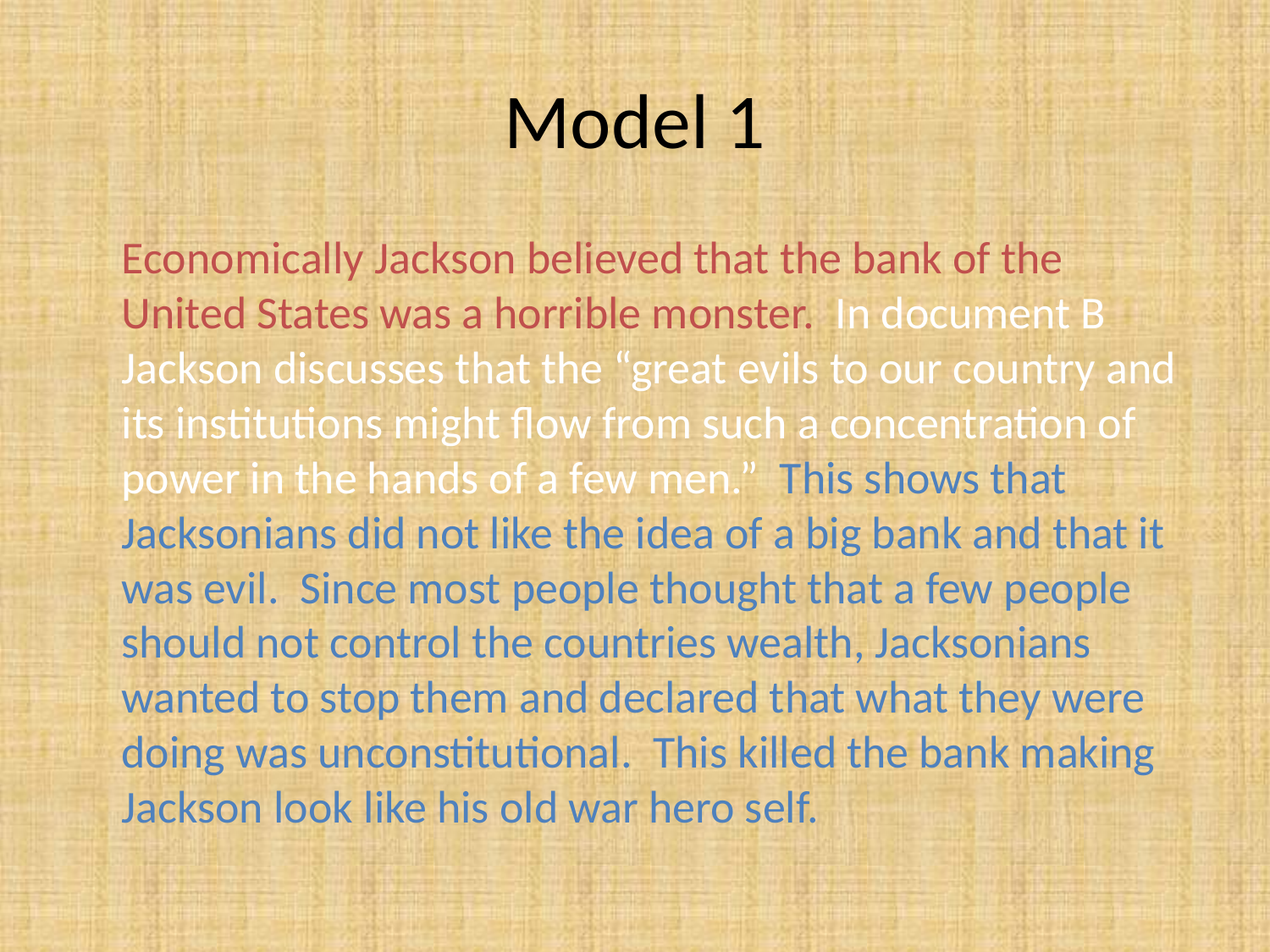

# Model 1
			Economically Jackson believed that the bank of the United States was a horrible monster.  In document B Jackson discusses that the “great evils to our country and its institutions might flow from such a concentration of power in the hands of a few men.”  This shows that Jacksonians did not like the idea of a big bank and that it was evil.  Since most people thought that a few people should not control the countries wealth, Jacksonians wanted to stop them and declared that what they were doing was unconstitutional.  This killed the bank making Jackson look like his old war hero self.